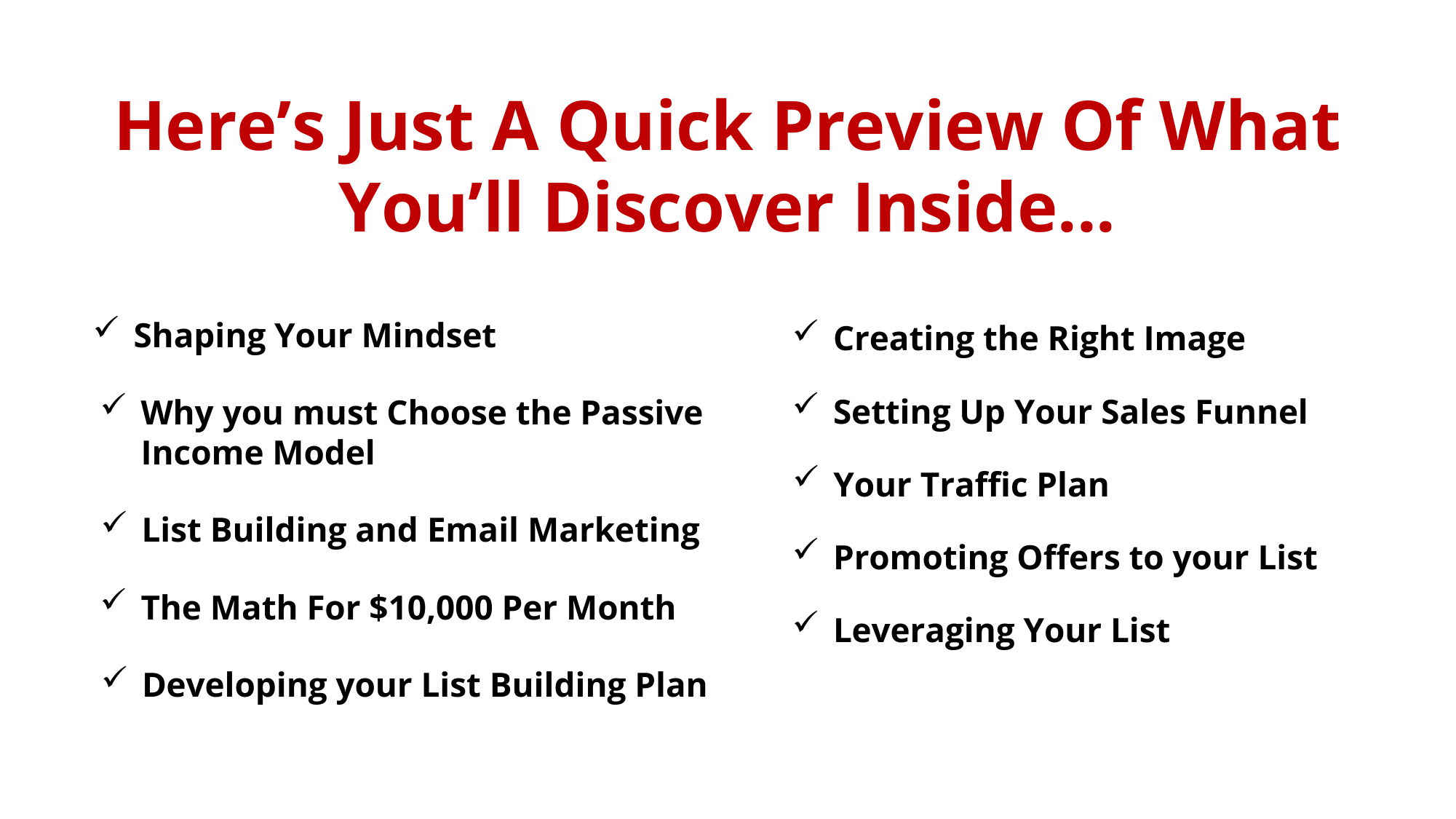

Here’s Just A Quick Preview Of What You’ll Discover Inside...
Shaping Your Mindset
Creating the Right Image
Setting Up Your Sales Funnel
Why you must Choose the Passive Income Model
Your Traffic Plan
List Building and Email Marketing
Promoting Offers to your List
The Math For $10,000 Per Month
Leveraging Your List
Developing your List Building Plan